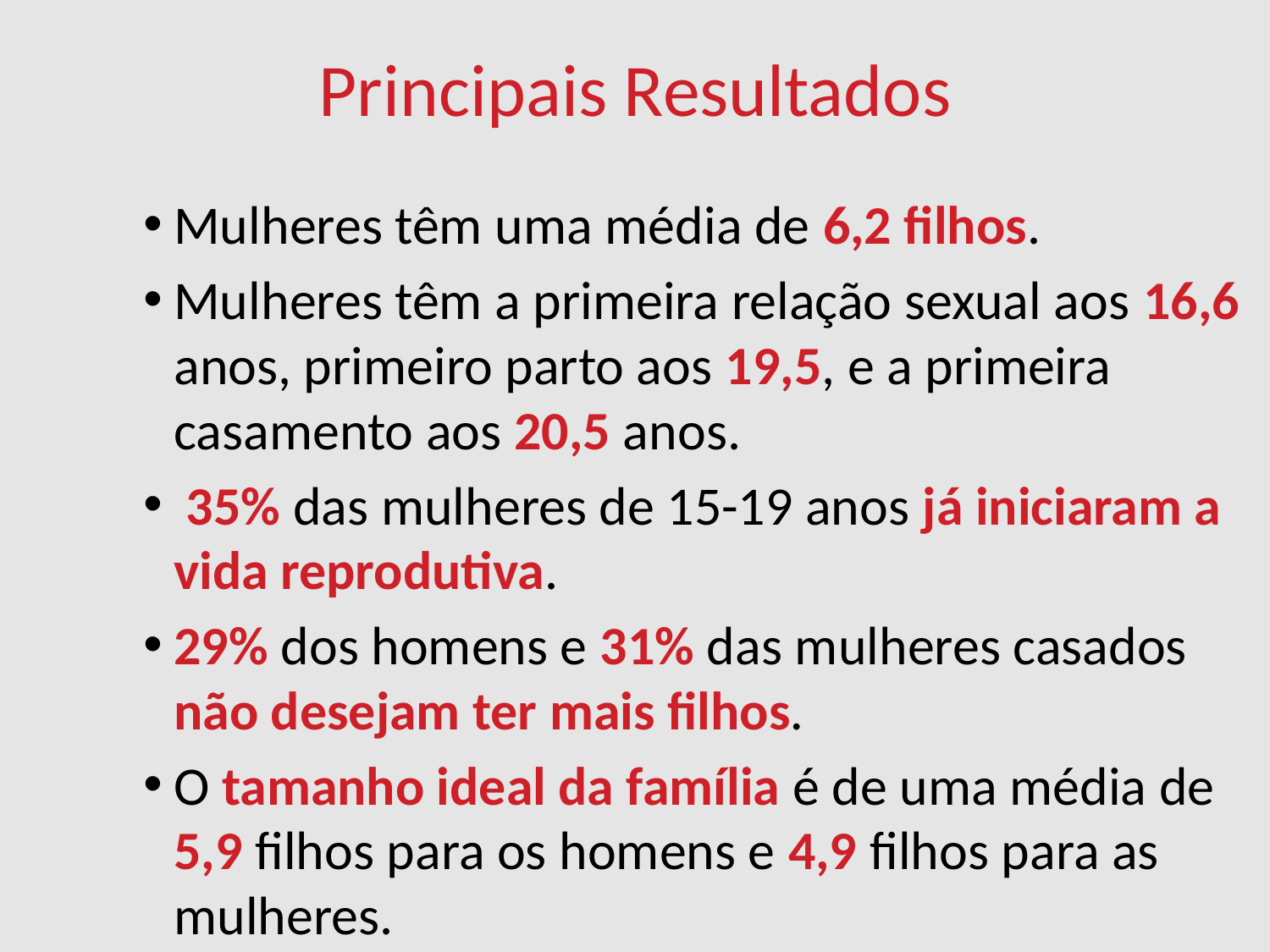

Principais Resultados
Mulheres têm uma média de 6,2 filhos.
Mulheres têm a primeira relação sexual aos 16,6 anos, primeiro parto aos 19,5, e a primeira casamento aos 20,5 anos.
 35% das mulheres de 15-19 anos já iniciaram a vida reprodutiva.
29% dos homens e 31% das mulheres casados  não desejam ter mais filhos.
O tamanho ideal da família é de uma média de 5,9 filhos para os homens e 4,9 filhos para as mulheres.